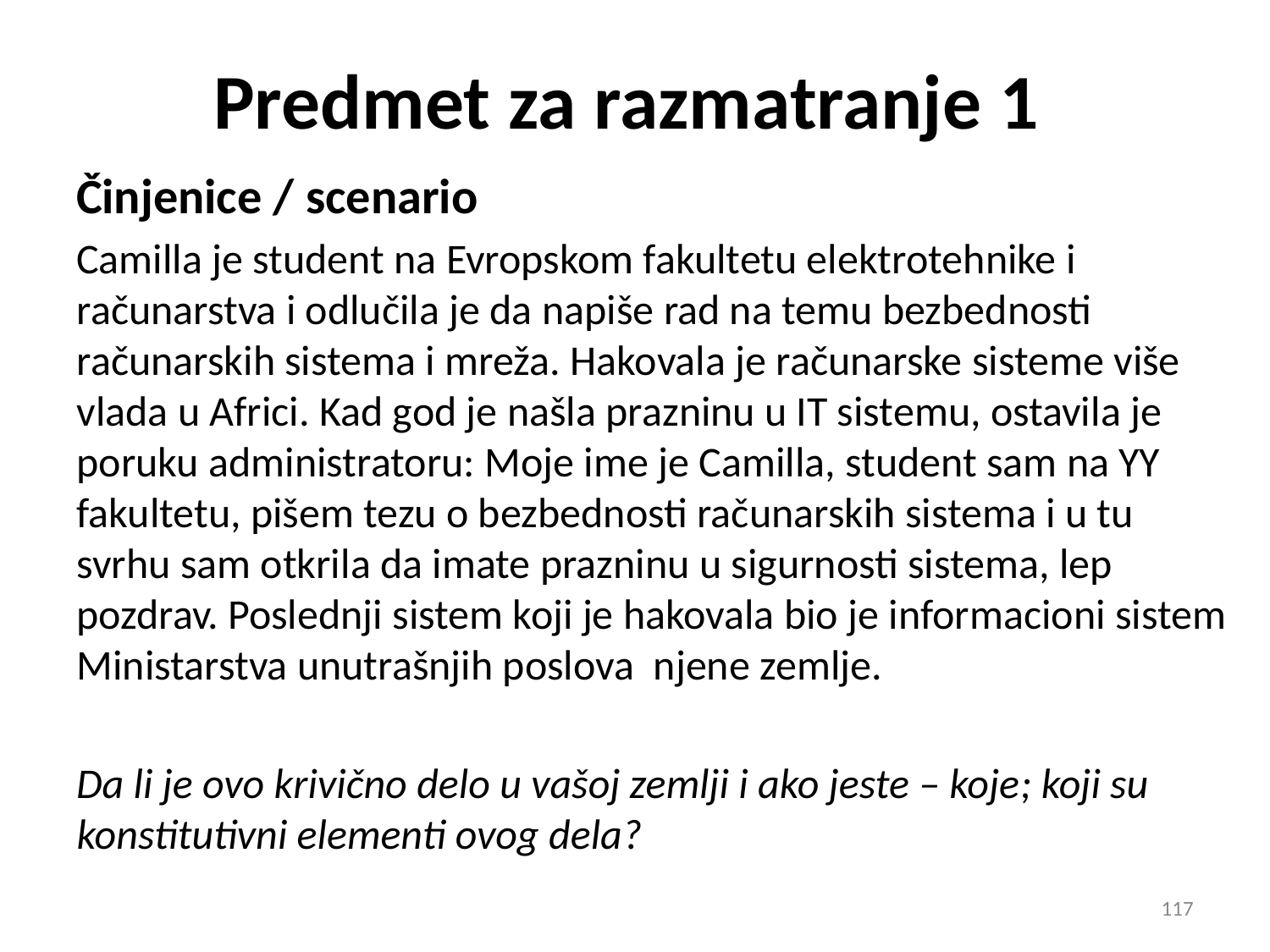

# Predmet za razmatranje 1
Činjenice / scenario
Camilla je student na Evropskom fakultetu elektrotehnike i računarstva i odlučila je da napiše rad na temu bezbednosti računarskih sistema i mreža. Hakovala je računarske sisteme više vlada u Africi. Kad god je našla prazninu u IT sistemu, ostavila je poruku administratoru: Moje ime je Camilla, student sam na YY fakultetu, pišem tezu o bezbednosti računarskih sistema i u tu svrhu sam otkrila da imate prazninu u sigurnosti sistema, lep pozdrav. Poslednji sistem koji je hakovala bio je informacioni sistem Ministarstva unutrašnjih poslova  njene zemlje.

Da li je ovo krivično delo u vašoj zemlji i ako jeste – koje; koji su konstitutivni elementi ovog dela?

117